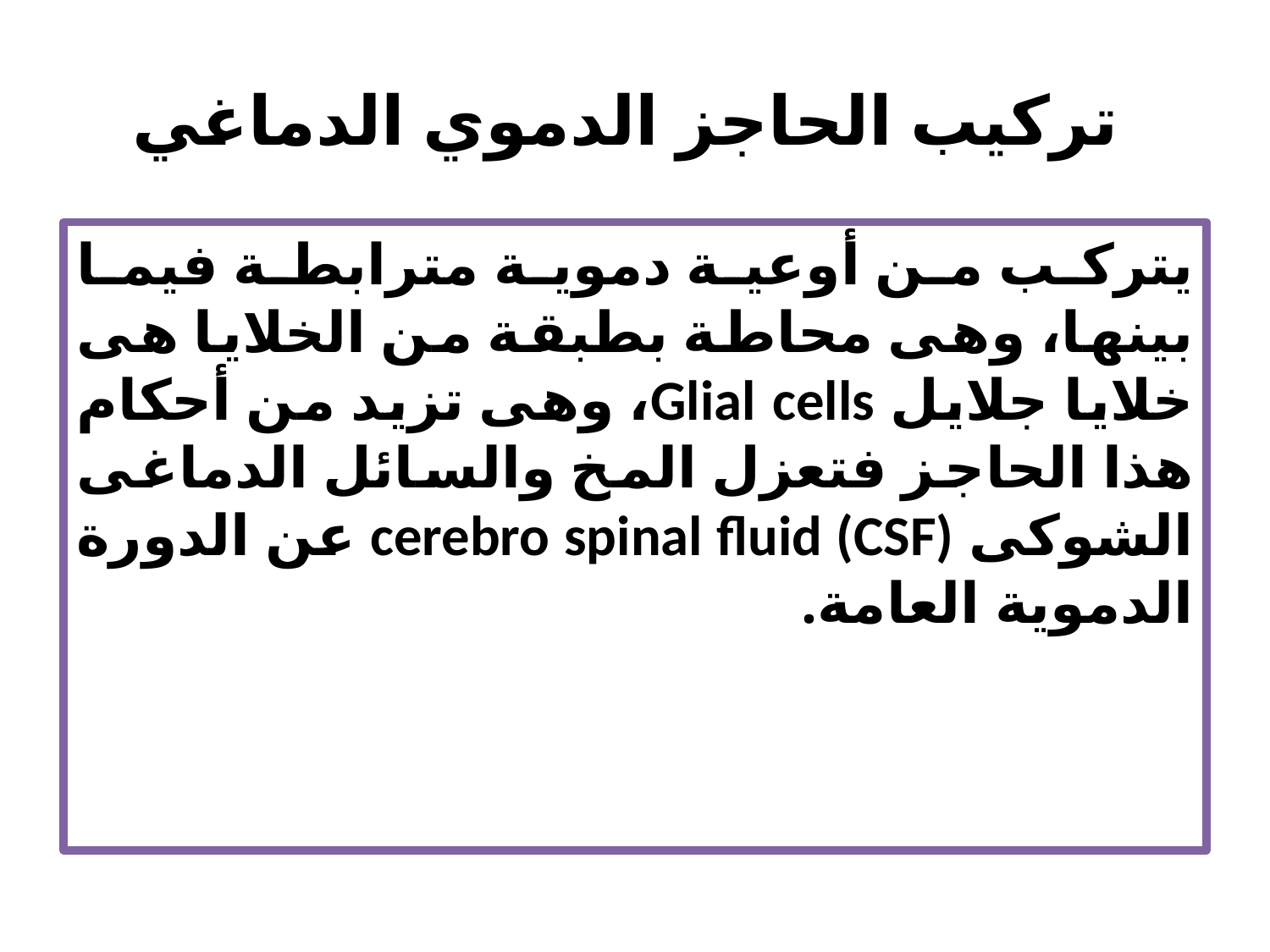

# تركيب الحاجز الدموي الدماغي
يتركب من أوعية دموية مترابطة فيما بينها، وهى محاطة بطبقة من الخلايا هى خلايا جلايل Glial cells، وهى تزيد من أحكام هذا الحاجز فتعزل المخ والسائل الدماغى الشوكى cerebro spinal fluid (CSF) عن الدورة الدموية العامة.